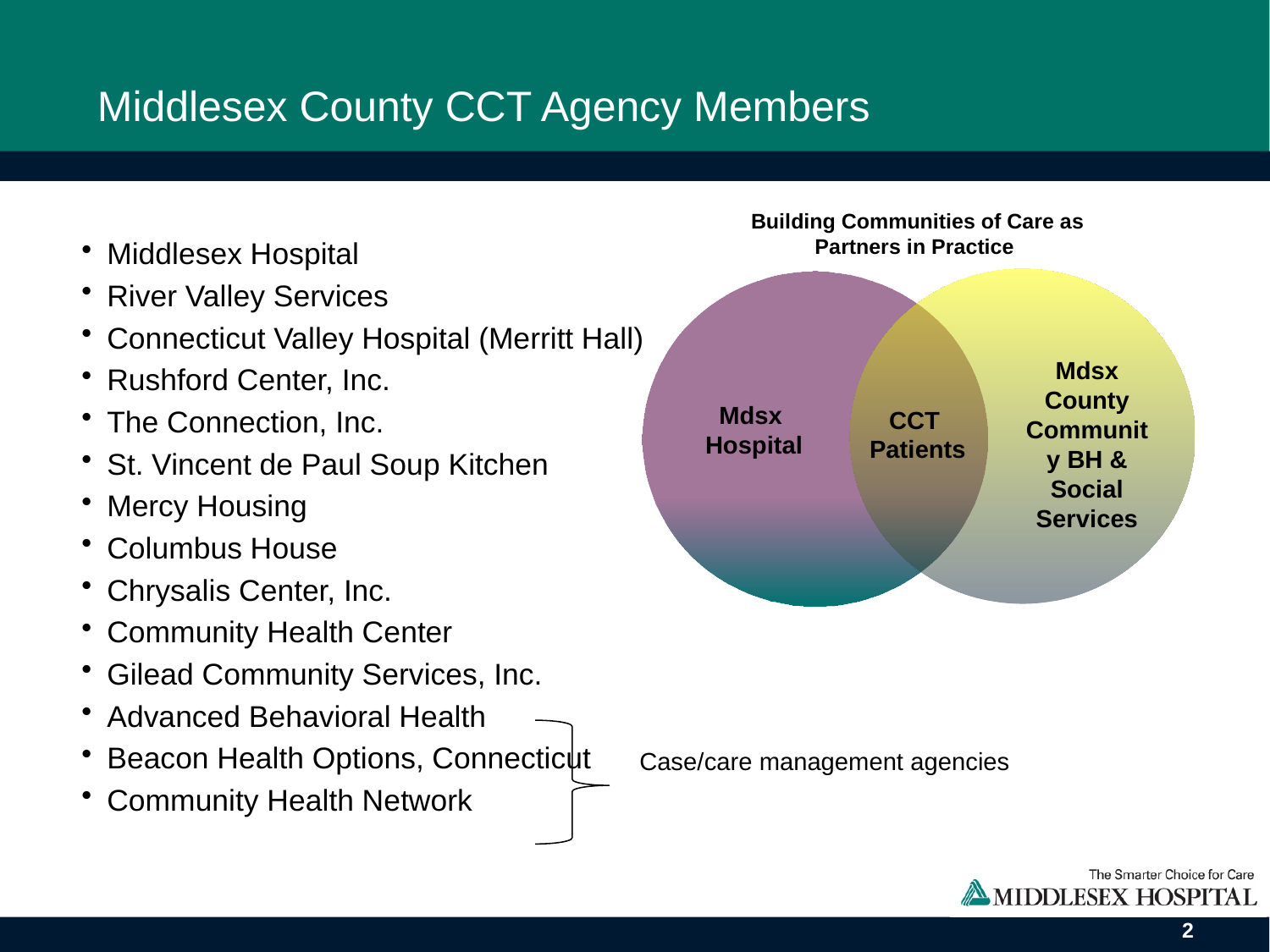

# Middlesex County CCT Agency Members
Building Communities of Care as Partners in Practice

Middlesex Hospital
River Valley Services
Connecticut Valley Hospital (Merritt Hall)
Rushford Center, Inc.
The Connection, Inc.
St. Vincent de Paul Soup Kitchen
Mercy Housing
Columbus House
Chrysalis Center, Inc.
Community Health Center
Gilead Community Services, Inc.
Advanced Behavioral Health
Beacon Health Options, Connecticut
Community Health Network

Mdsx County
Community BH & Social Services
Mdsx
Hospital
CCT
Patients

Case/care management agencies
2